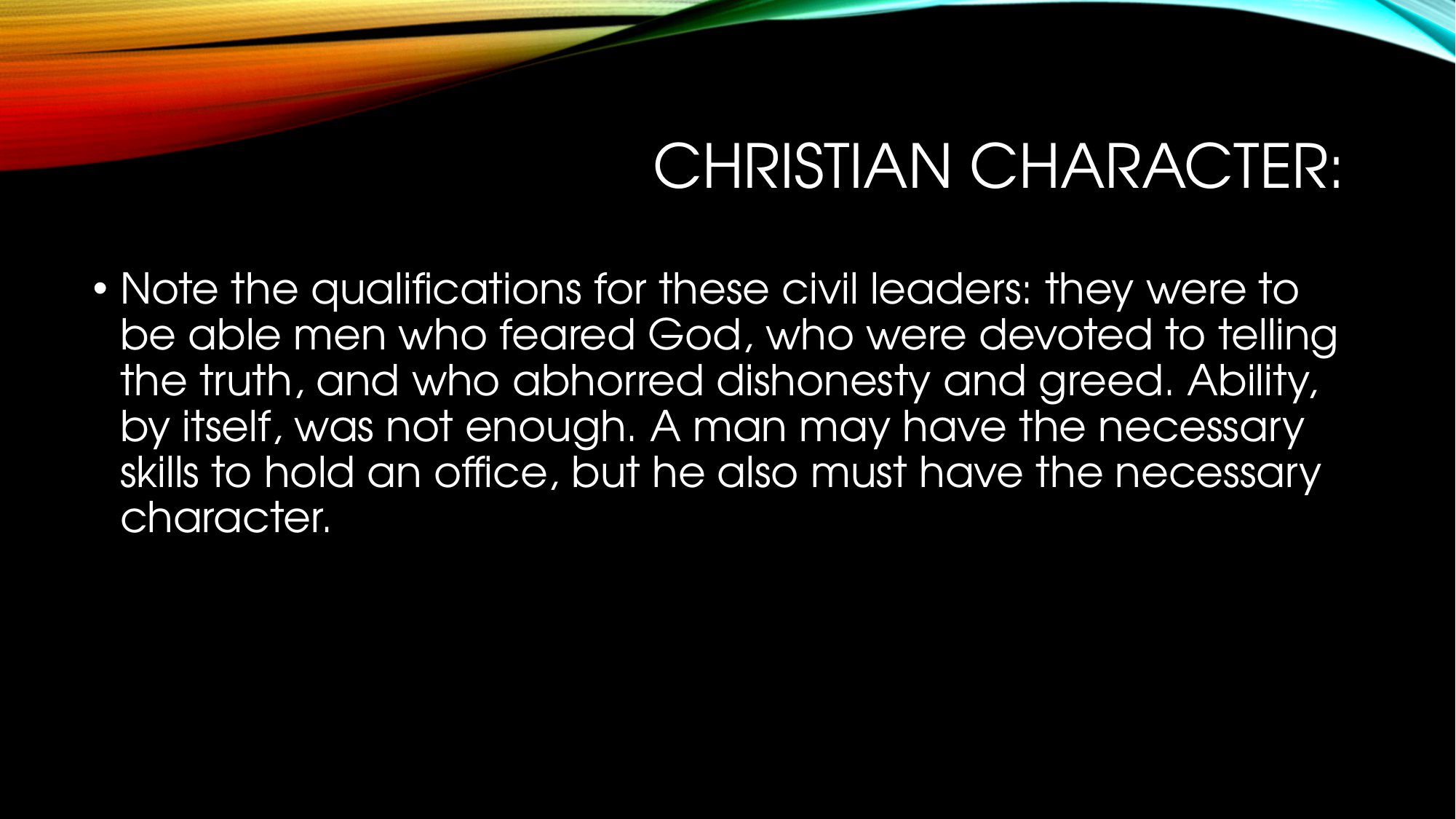

# Christian Character:
Note the qualifications for these civil leaders: they were to be able men who feared God, who were devoted to telling the truth, and who abhorred dishonesty and greed. Ability, by itself, was not enough. A man may have the necessary skills to hold an office, but he also must have the necessary character.